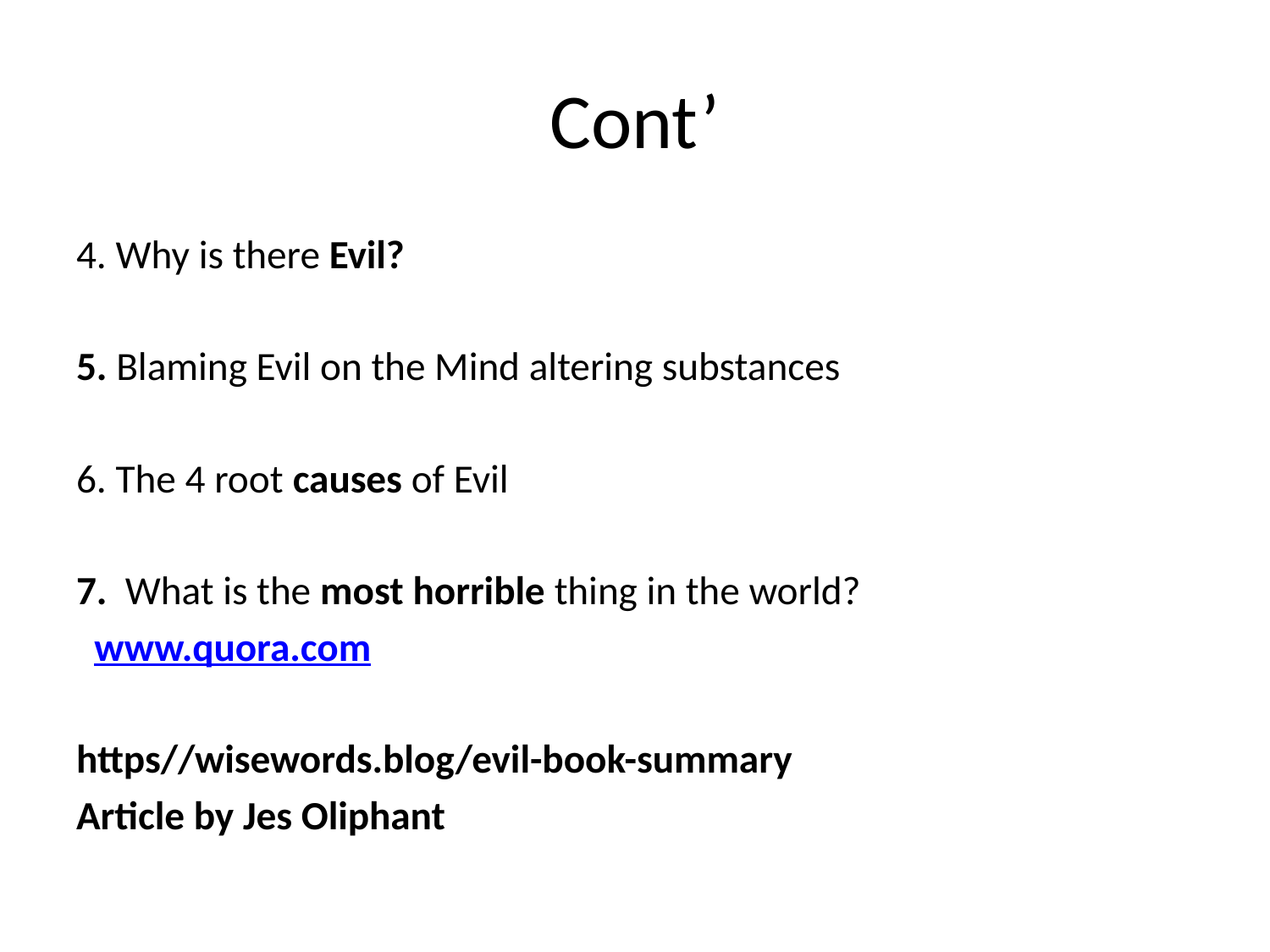

# Cont’
4. Why is there Evil?

5. Blaming Evil on the Mind altering substances

6. The 4 root causes of Evil

7.  What is the most horrible thing in the world?
  www.quora.com

https//wisewords.blog/evil-book-summary
Article by Jes Oliphant